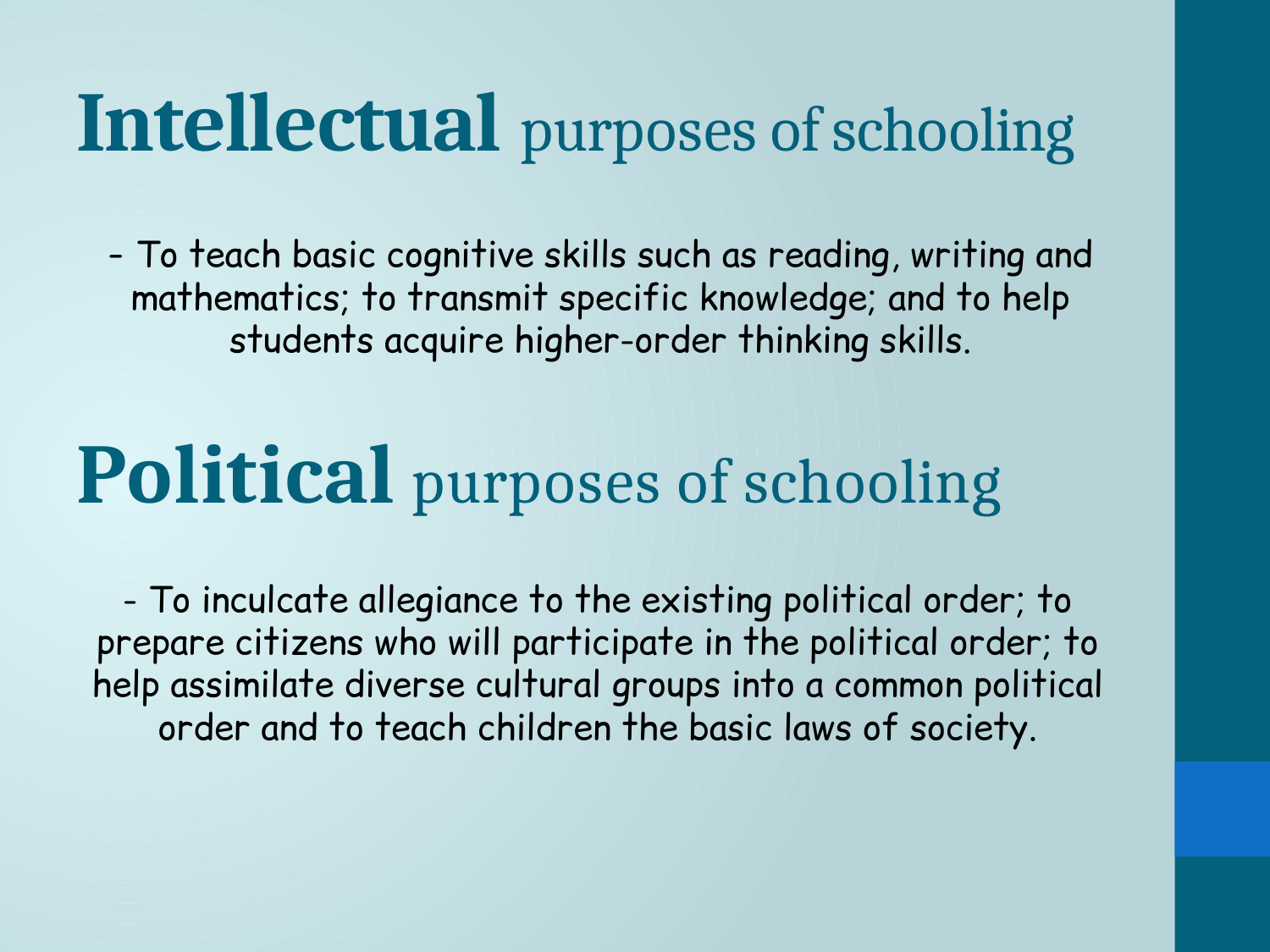

# Intellectual purposes of schooling
- To teach basic cognitive skills such as reading, writing and mathematics; to transmit specific knowledge; and to help students acquire higher-order thinking skills.
Political purposes of schooling
- To inculcate allegiance to the existing political order; to prepare citizens who will participate in the political order; to help assimilate diverse cultural groups into a common political order and to teach children the basic laws of society.